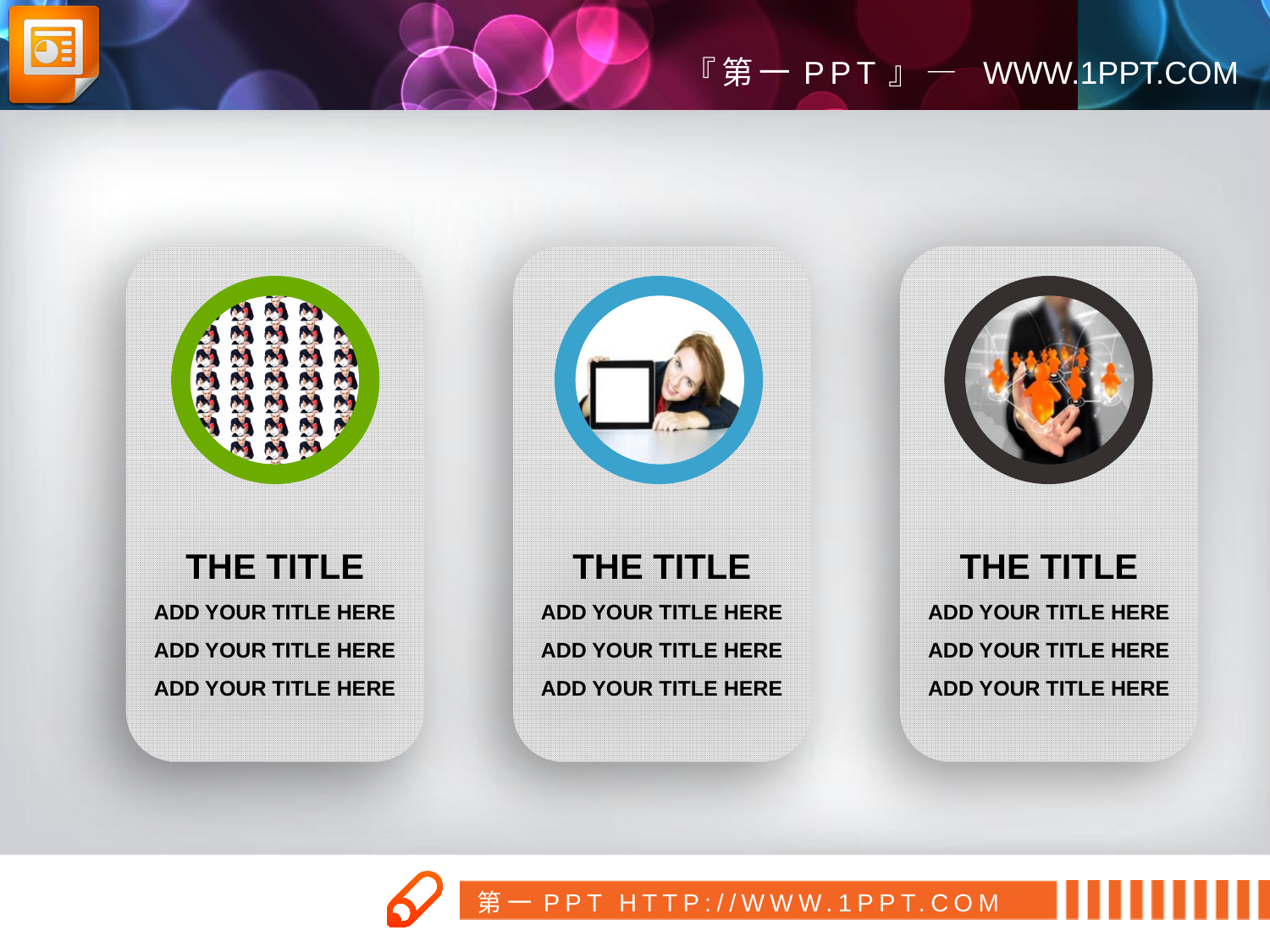

THE TITLE
ADD YOUR TITLE HERE
ADD YOUR TITLE HERE
ADD YOUR TITLE HERE

THE TITLE
ADD YOUR TITLE HERE
ADD YOUR TITLE HERE
ADD YOUR TITLE HERE

THE TITLE
ADD YOUR TITLE HERE
ADD YOUR TITLE HERE
ADD YOUR TITLE HERE